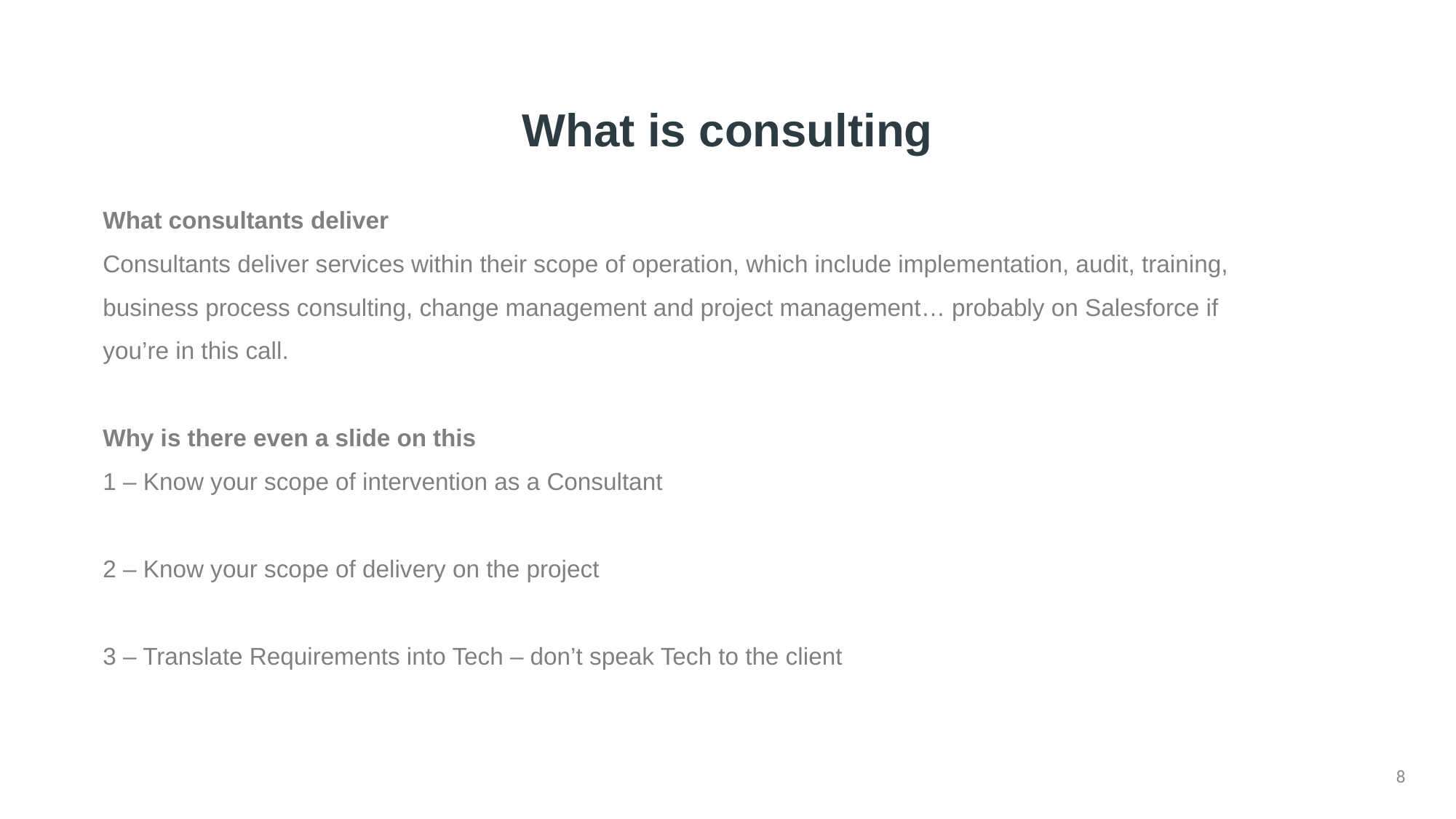

# What is consulting
What consultants deliver
Consultants deliver services within their scope of operation, which include implementation, audit, training, business process consulting, change management and project management… probably on Salesforce if you’re in this call.

Why is there even a slide on this
1 – Know your scope of intervention as a Consultant

2 – Know your scope of delivery on the project
3 – Translate Requirements into Tech – don’t speak Tech to the client
8